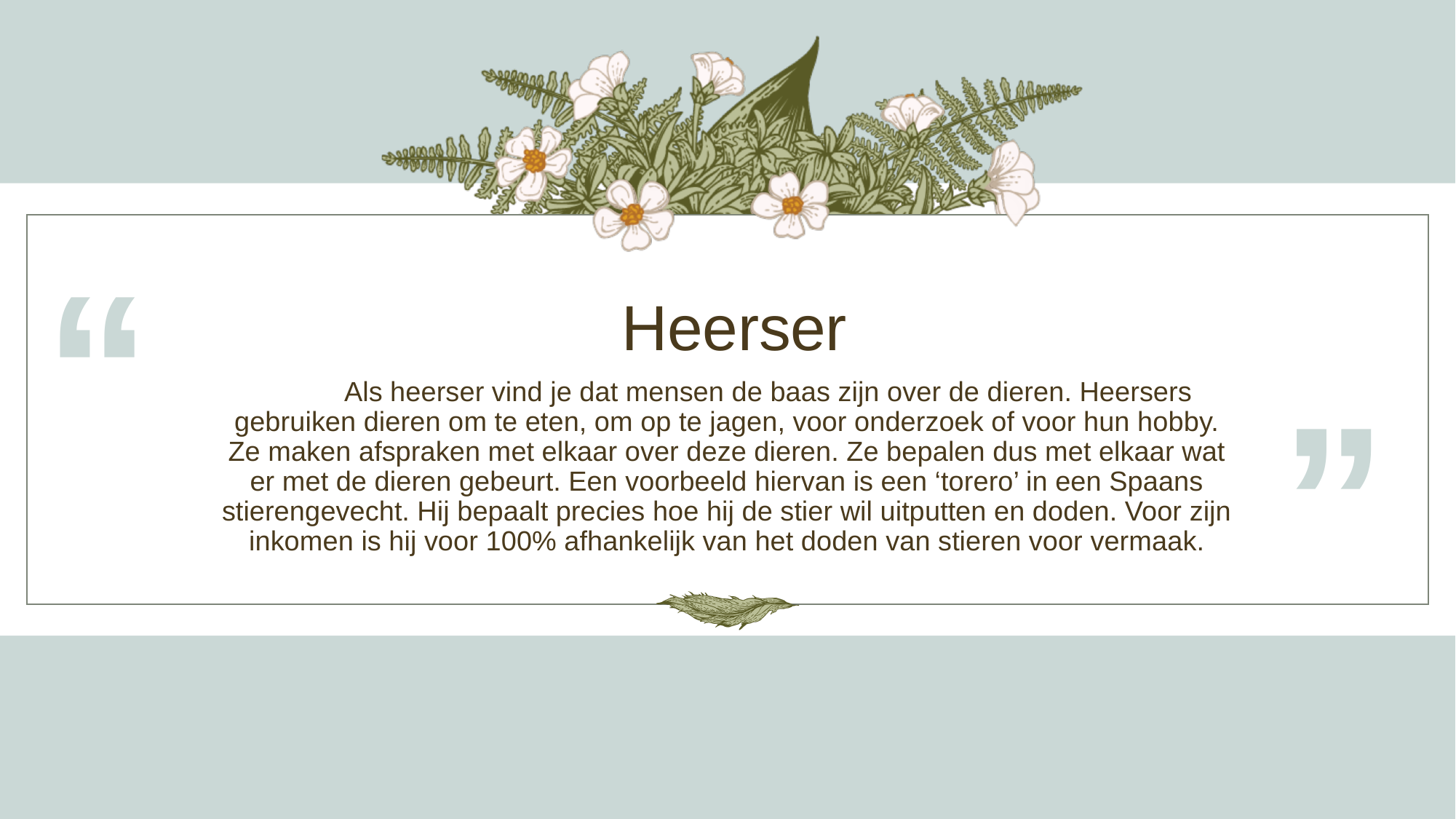

“
# Heerser
 	Als heerser vind je dat mensen de baas zijn over de dieren. Heersers gebruiken dieren om te eten, om op te jagen, voor onderzoek of voor hun hobby. Ze maken afspraken met elkaar over deze dieren. Ze bepalen dus met elkaar wat er met de dieren gebeurt. Een voorbeeld hiervan is een ‘torero’ in een Spaans stierengevecht. Hij bepaalt precies hoe hij de stier wil uitputten en doden. Voor zijn inkomen is hij voor 100% afhankelijk van het doden van stieren voor vermaak.
”